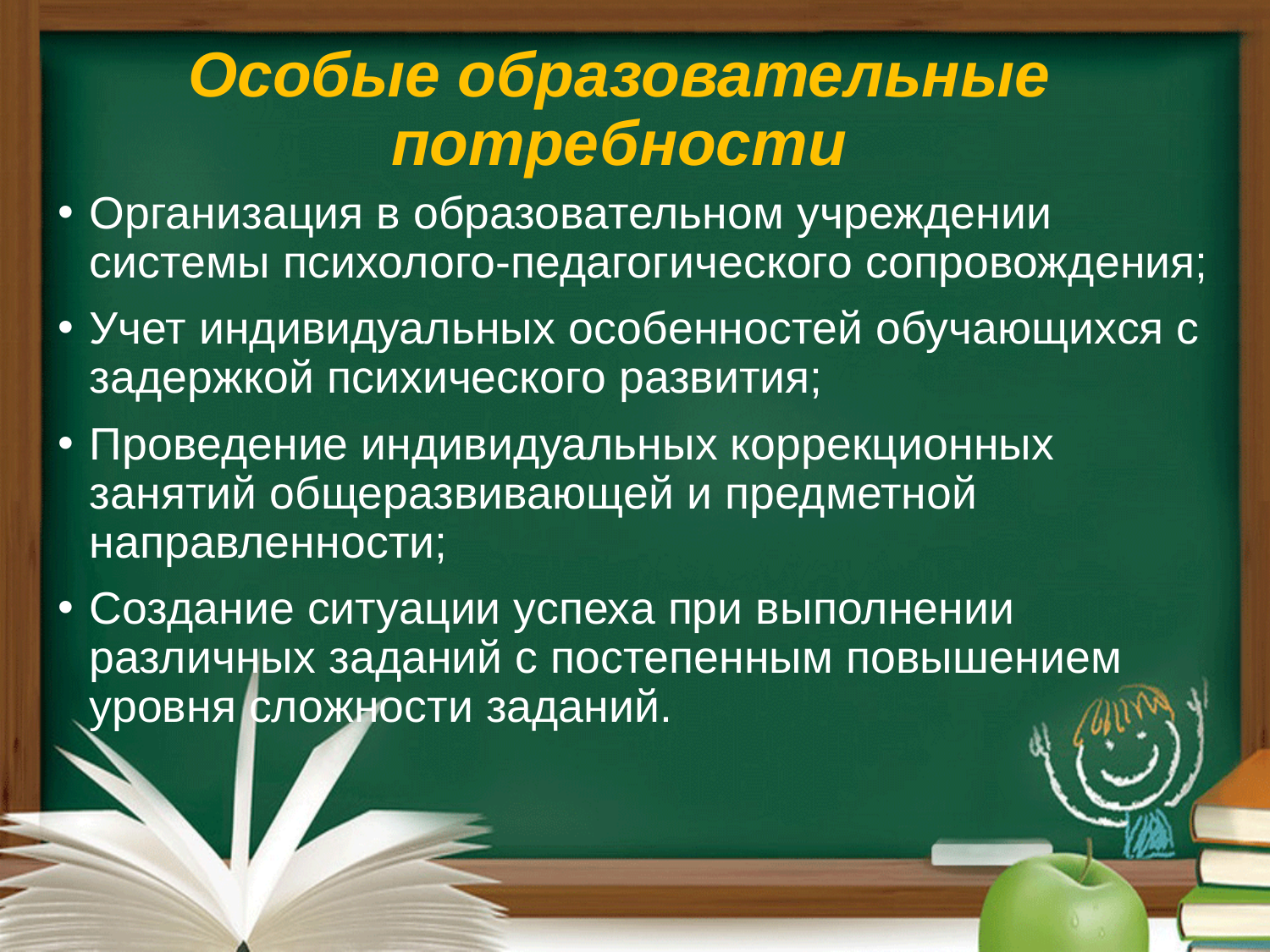

# Особые образовательные потребности
Организация в образовательном учреждении системы психолого-педагогического сопровождения;
Учет индивидуальных особенностей обучающихся с задержкой психического развития;
Проведение индивидуальных коррекционных занятий общеразвивающей и предметной направленности;
Создание ситуации успеха при выполнении различных заданий с постепенным повышением уровня сложности заданий.